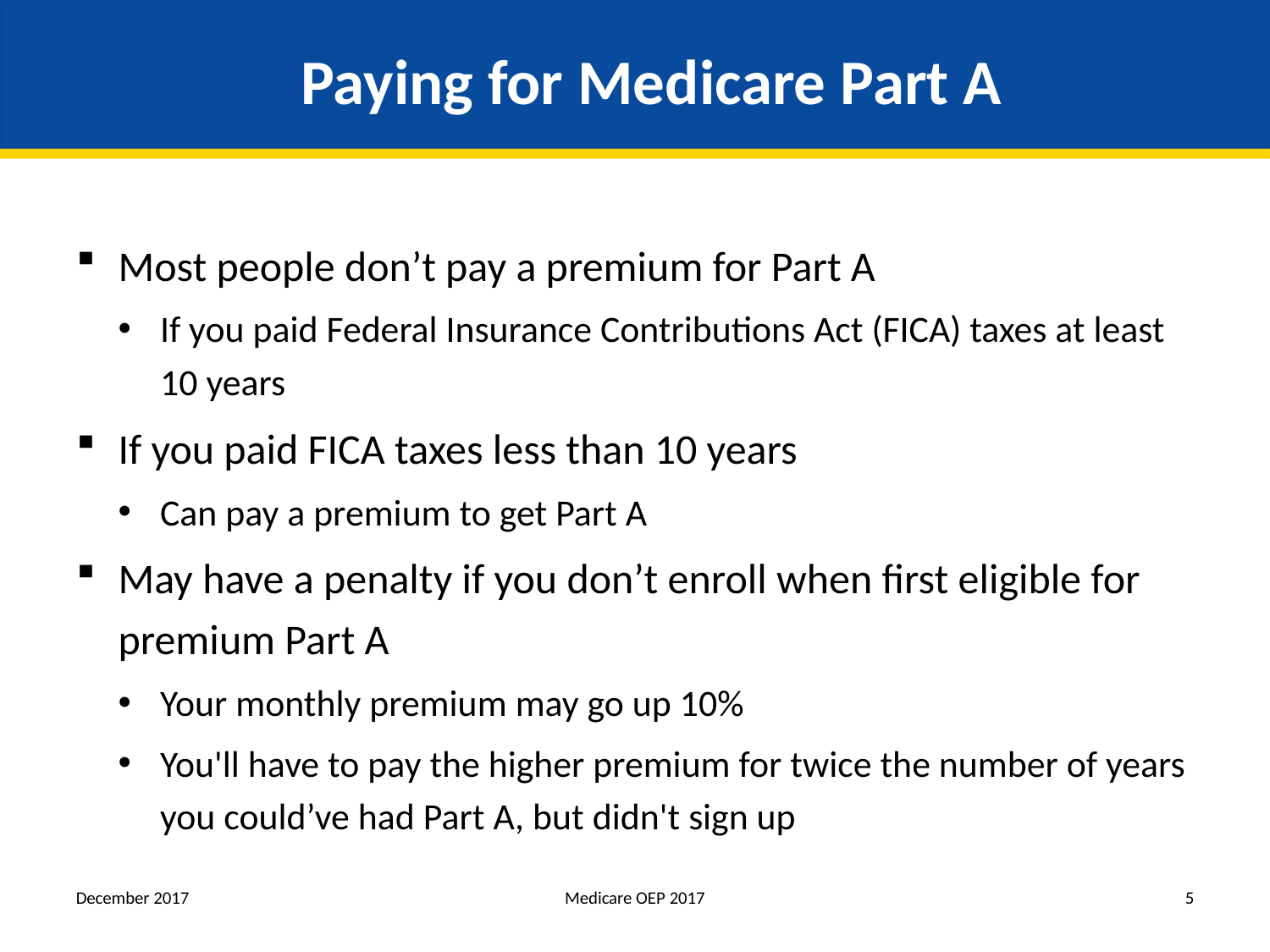

# Paying for Medicare Part A
Most people don’t pay a premium for Part A
If you paid Federal Insurance Contributions Act (FICA) taxes at least 10 years
If you paid FICA taxes less than 10 years
Can pay a premium to get Part A
May have a penalty if you don’t enroll when first eligible for premium Part A
Your monthly premium may go up 10%
You'll have to pay the higher premium for twice the number of years you could’ve had Part A, but didn't sign up

December 2017
Medicare OEP 2017
5